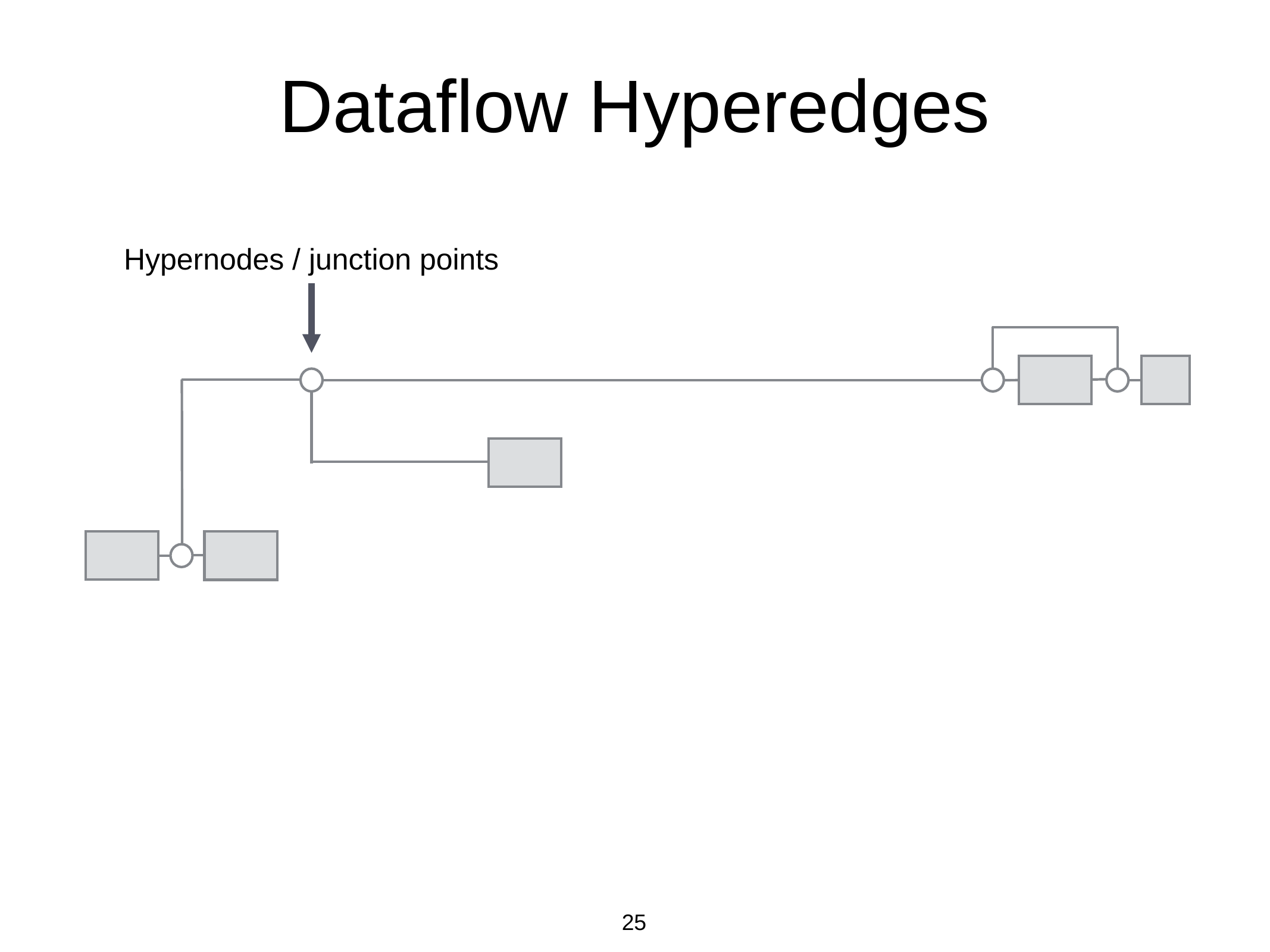

# Dataflow Hyperedges
Hypernodes / junction points

25